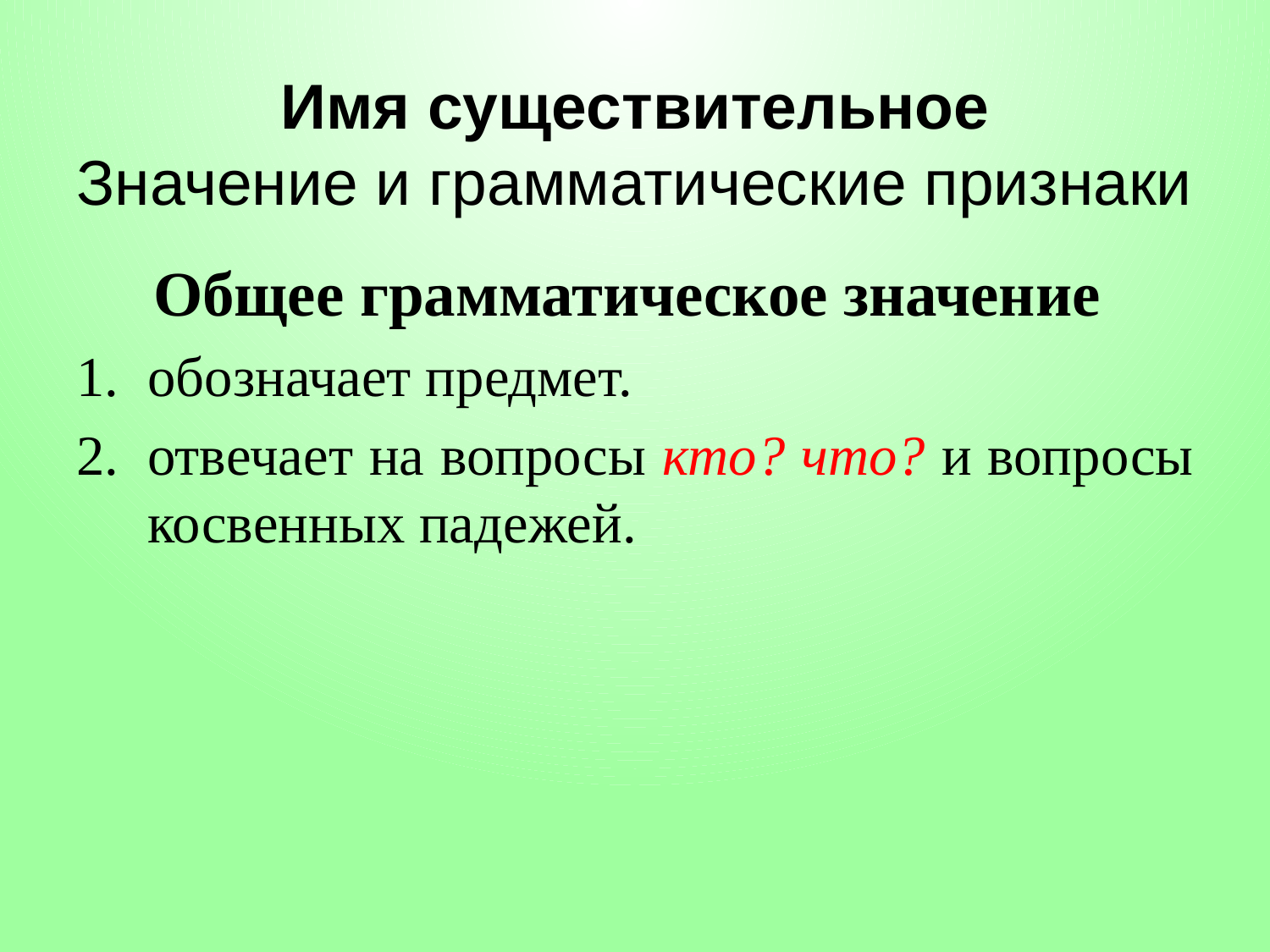

# Имя существительное Значение и грамматические признаки
Общее грамматическое значение
обозначает предмет.
отвечает на вопросы кто? что? и вопросы косвенных падежей.